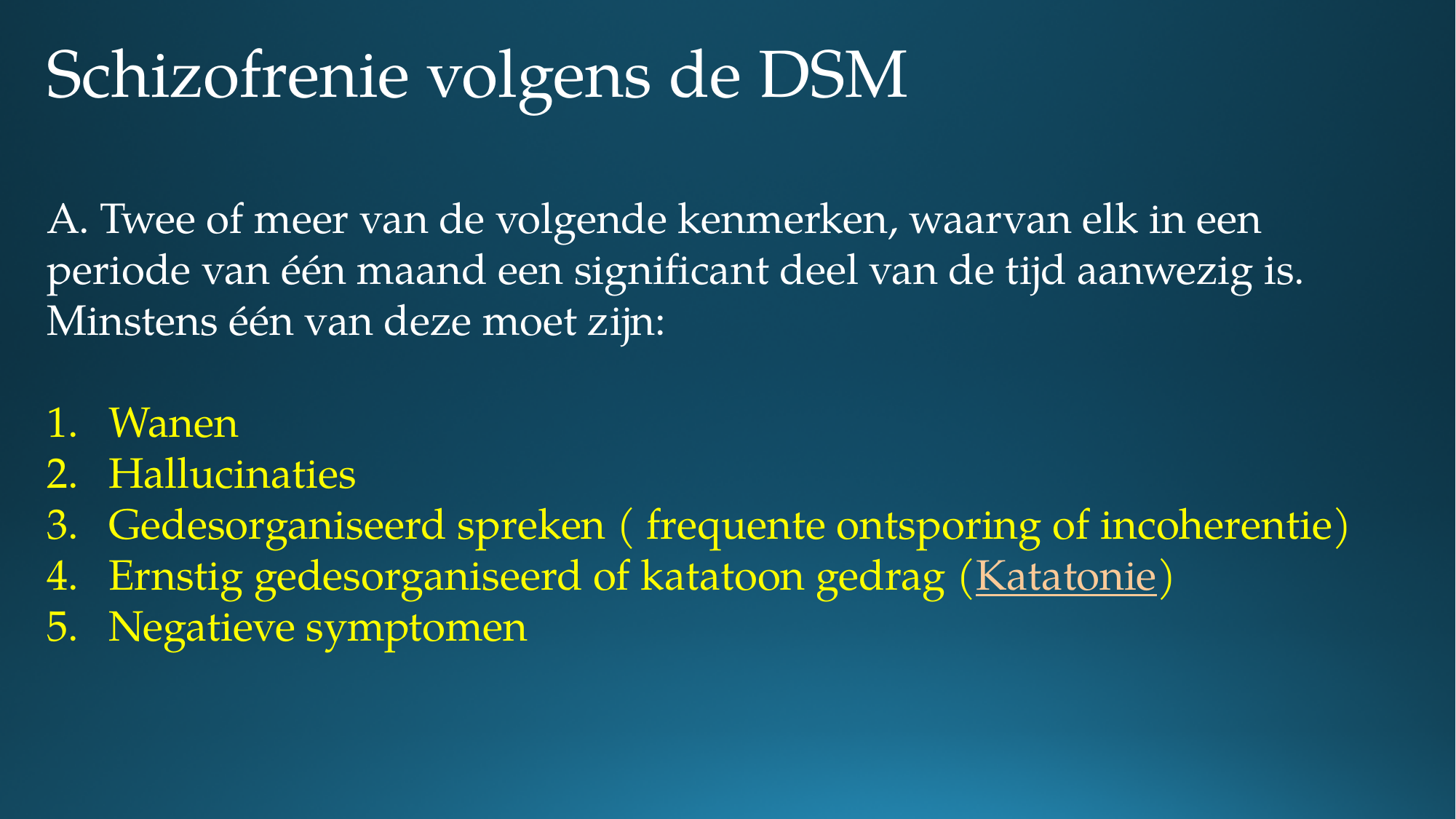

Schizofrenie volgens de DSM

A. Twee of meer van de volgende kenmerken, waarvan elk in een periode van één maand een significant deel van de tijd aanwezig is. Minstens één van deze moet zijn:

Wanen
Hallucinaties
Gedesorganiseerd spreken ( frequente ontsporing of incoherentie)
Ernstig gedesorganiseerd of katatoon gedrag (Katatonie)
Negatieve symptomen